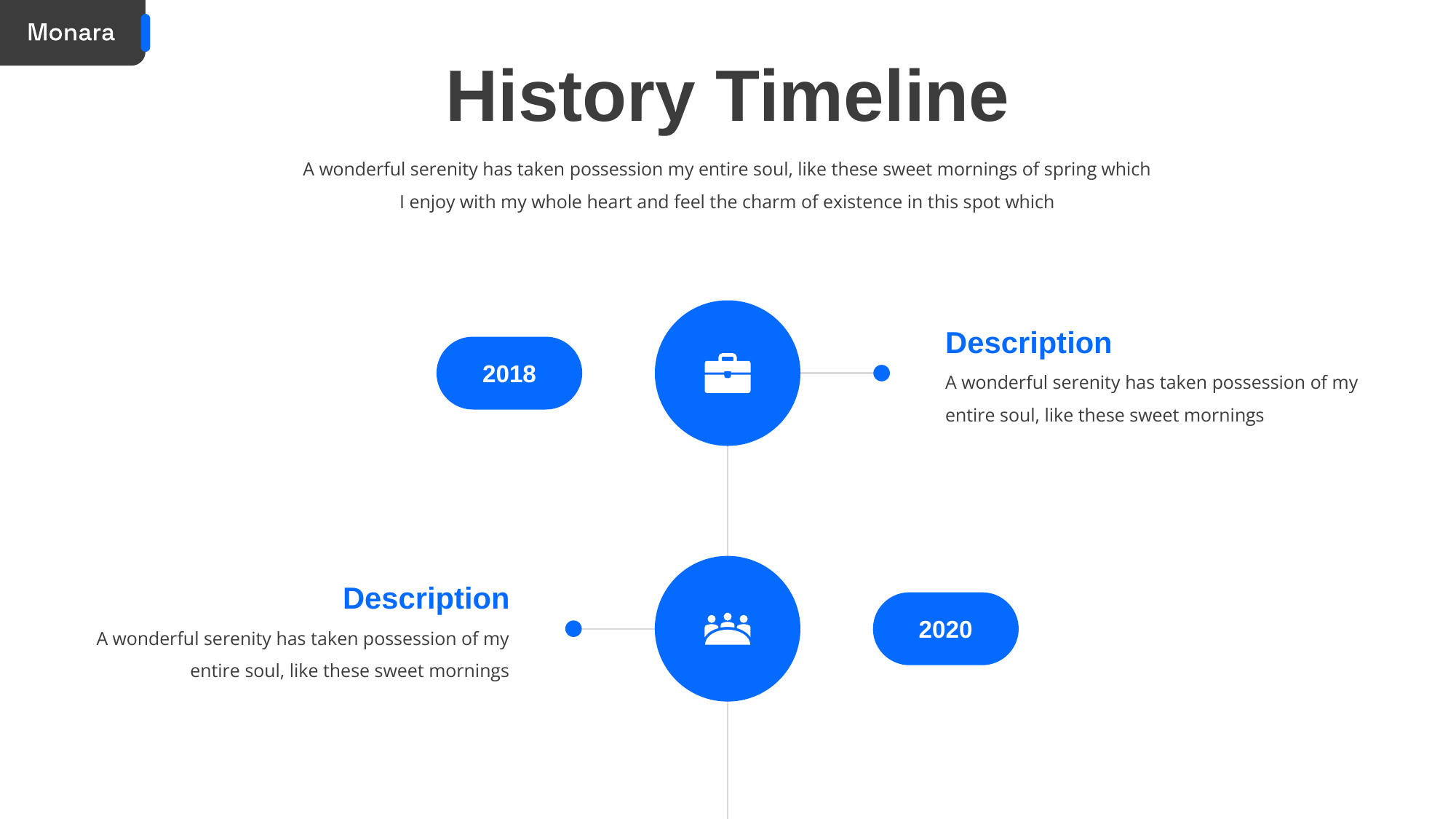

# History Timeline
A wonderful serenity has taken possession my entire soul, like these sweet mornings of spring which I enjoy with my whole heart and feel the charm of existence in this spot which

Description

2018

A wonderful serenity has taken possession of my entire soul, like these sweet mornings

Description

2020
A wonderful serenity has taken possession of my entire soul, like these sweet mornings